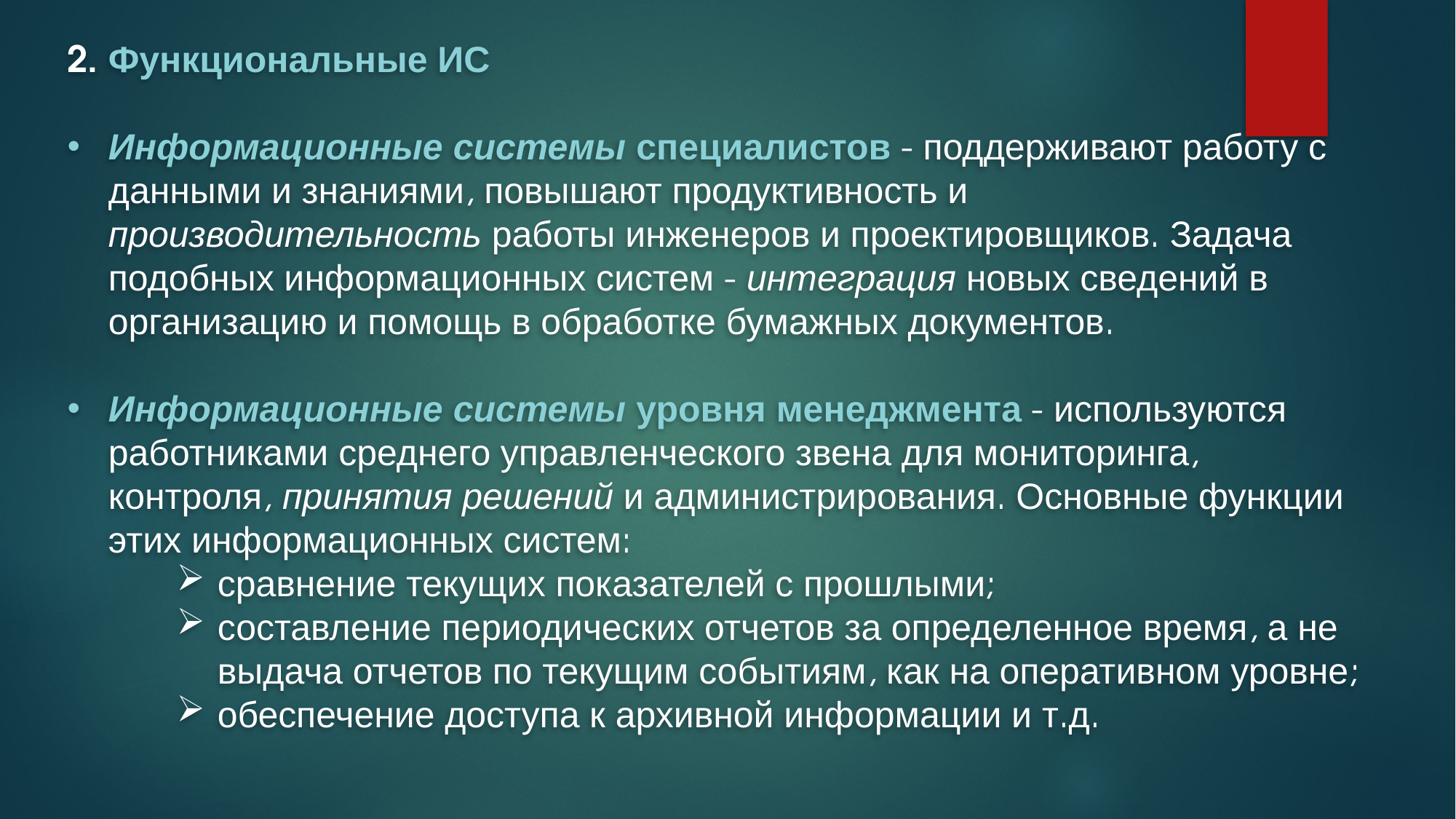

2. Функциональные ИС

Информационные системы специалистов - поддерживают работу с данными и знаниями, повышают продуктивность и производительность работы инженеров и проектировщиков. Задача подобных информационных систем - интеграция новых сведений в организацию и помощь в обработке бумажных документов.

Информационные системы уровня менеджмента - используются работниками среднего управленческого звена для мониторинга, контроля, принятия решений и администрирования. Основные функции этих информационных систем:
сравнение текущих показателей с прошлыми;
составление периодических отчетов за определенное время, а не выдача отчетов по текущим событиям, как на оперативном уровне;
обеспечение доступа к архивной информации и т.д.